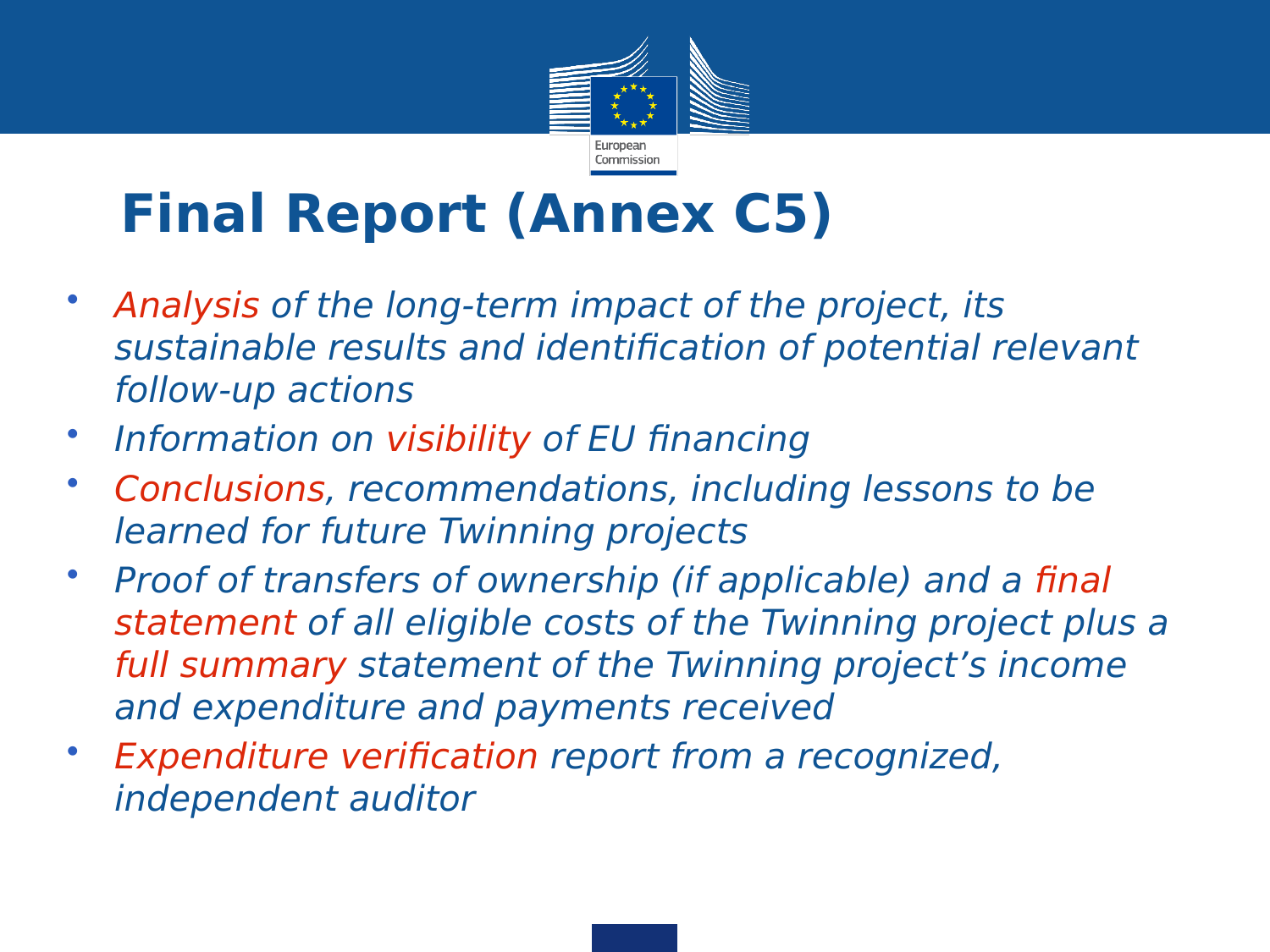

# Final Report (Annex C5)
Analysis of the long-term impact of the project, its sustainable results and identification of potential relevant follow-up actions
Information on visibility of EU financing
Conclusions, recommendations, including lessons to be learned for future Twinning projects
Proof of transfers of ownership (if applicable) and a final statement of all eligible costs of the Twinning project plus a full summary statement of the Twinning project’s income and expenditure and payments received
Expenditure verification report from a recognized, independent auditor